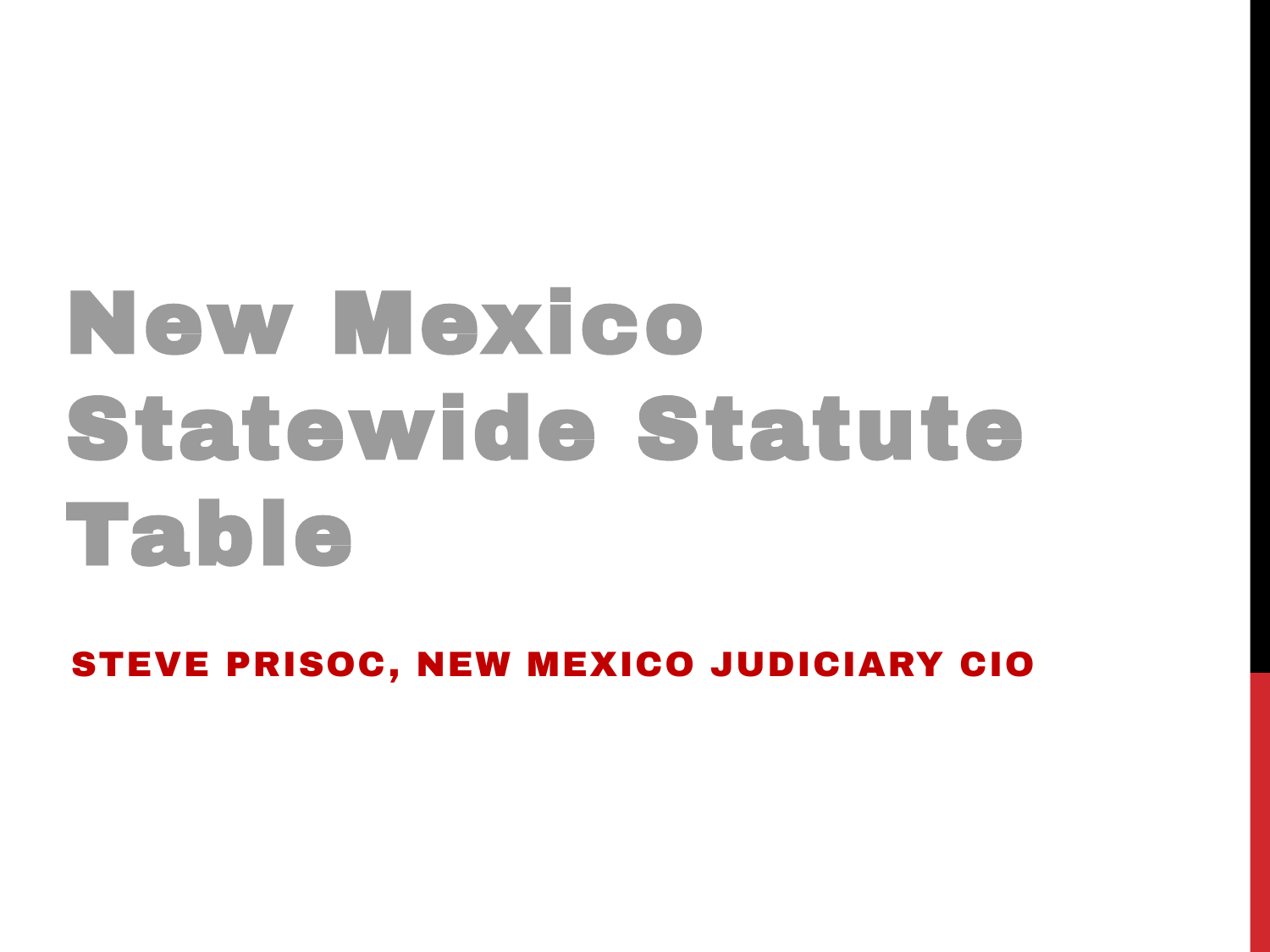

# New Mexico Statewide Statute Table
Steve Prisoc, New Mexico Judiciary CIO